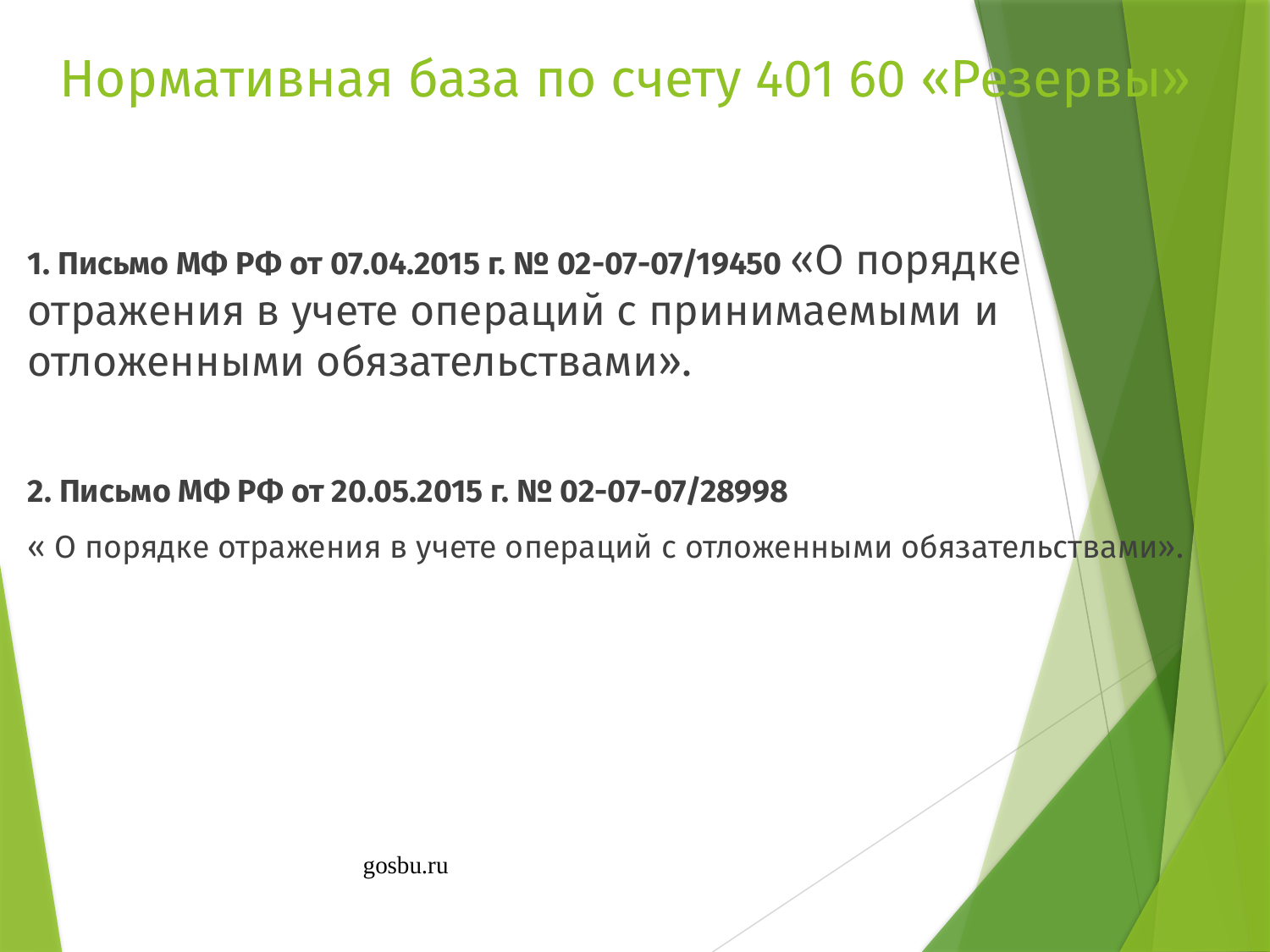

# Нормативная база по счету 401 60 «Резервы»
1. Письмо МФ РФ от 07.04.2015 г. № 02-07-07/19450 «О порядке отражения в учете операций с принимаемыми и отложенными обязательствами».

2. Письмо МФ РФ от 20.05.2015 г. № 02-07-07/28998
« О порядке отражения в учете операций с отложенными обязательствами».

gosbu.ru